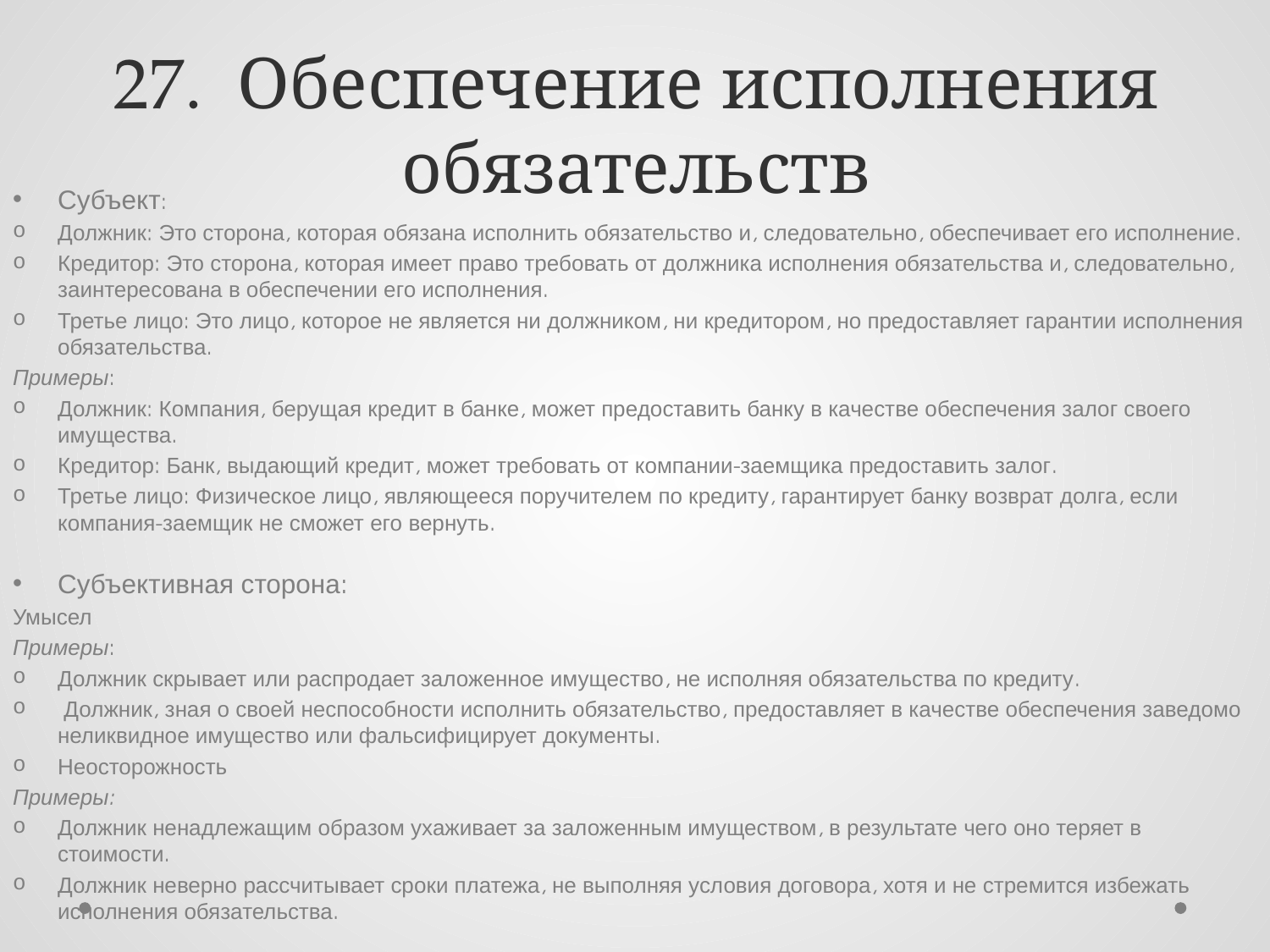

# 27.  Обеспечение исполнения обязательств
Субъект:
Должник: Это сторона, которая обязана исполнить обязательство и, следовательно, обеспечивает его исполнение.
Кредитор: Это сторона, которая имеет право требовать от должника исполнения обязательства и, следовательно, заинтересована в обеспечении его исполнения.
Третье лицо: Это лицо, которое не является ни должником, ни кредитором, но предоставляет гарантии исполнения обязательства.
Примеры:
Должник: Компания, берущая кредит в банке, может предоставить банку в качестве обеспечения залог своего имущества.
Кредитор: Банк, выдающий кредит, может требовать от компании-заемщика предоставить залог.
Третье лицо: Физическое лицо, являющееся поручителем по кредиту, гарантирует банку возврат долга, если компания-заемщик не сможет его вернуть.
Субъективная сторона:
Умысел
Примеры:
Должник скрывает или распродает заложенное имущество, не исполняя обязательства по кредиту.
 Должник, зная о своей неспособности исполнить обязательство, предоставляет в качестве обеспечения заведомо неликвидное имущество или фальсифицирует документы.
Неосторожность
Примеры:
Должник ненадлежащим образом ухаживает за заложенным имуществом, в результате чего оно теряет в стоимости.
Должник неверно рассчитывает сроки платежа, не выполняя условия договора, хотя и не стремится избежать исполнения обязательства.